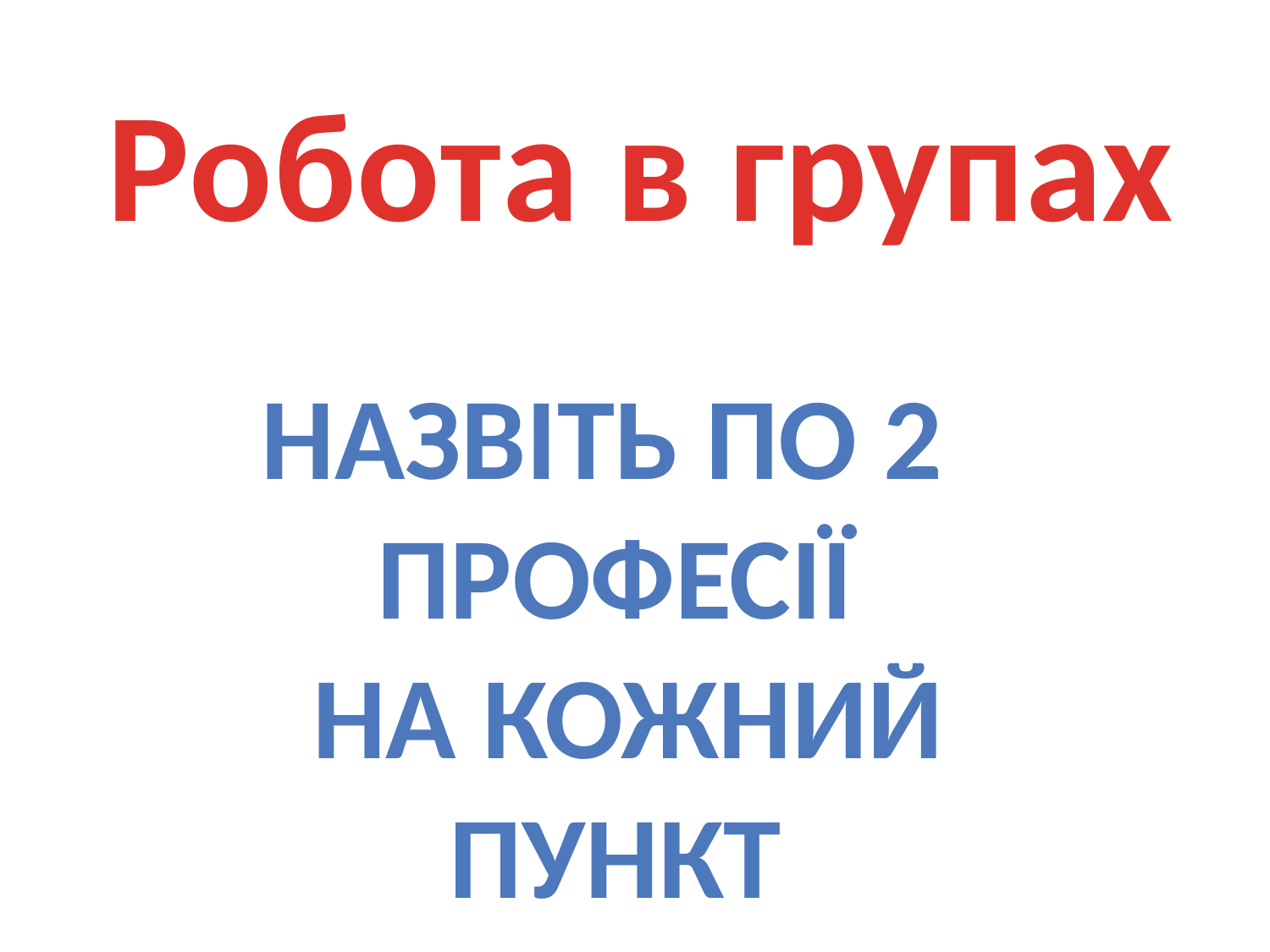

Робота в групах

Назвіть по 2
професії
  на кожний
пункт